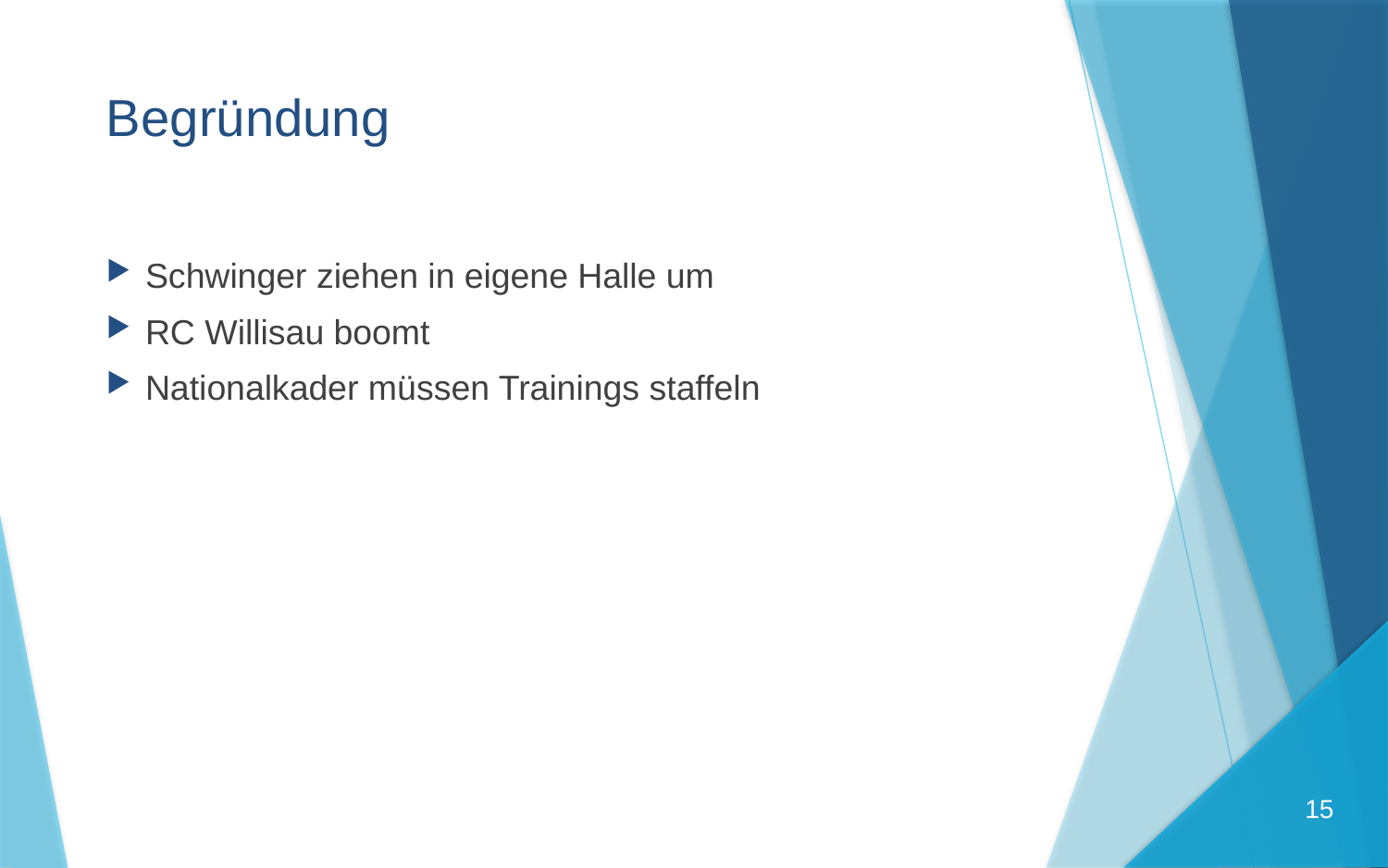

# Begründung
Schwinger ziehen in eigene Halle um
RC Willisau boomt
Nationalkader müssen Trainings staffeln
15